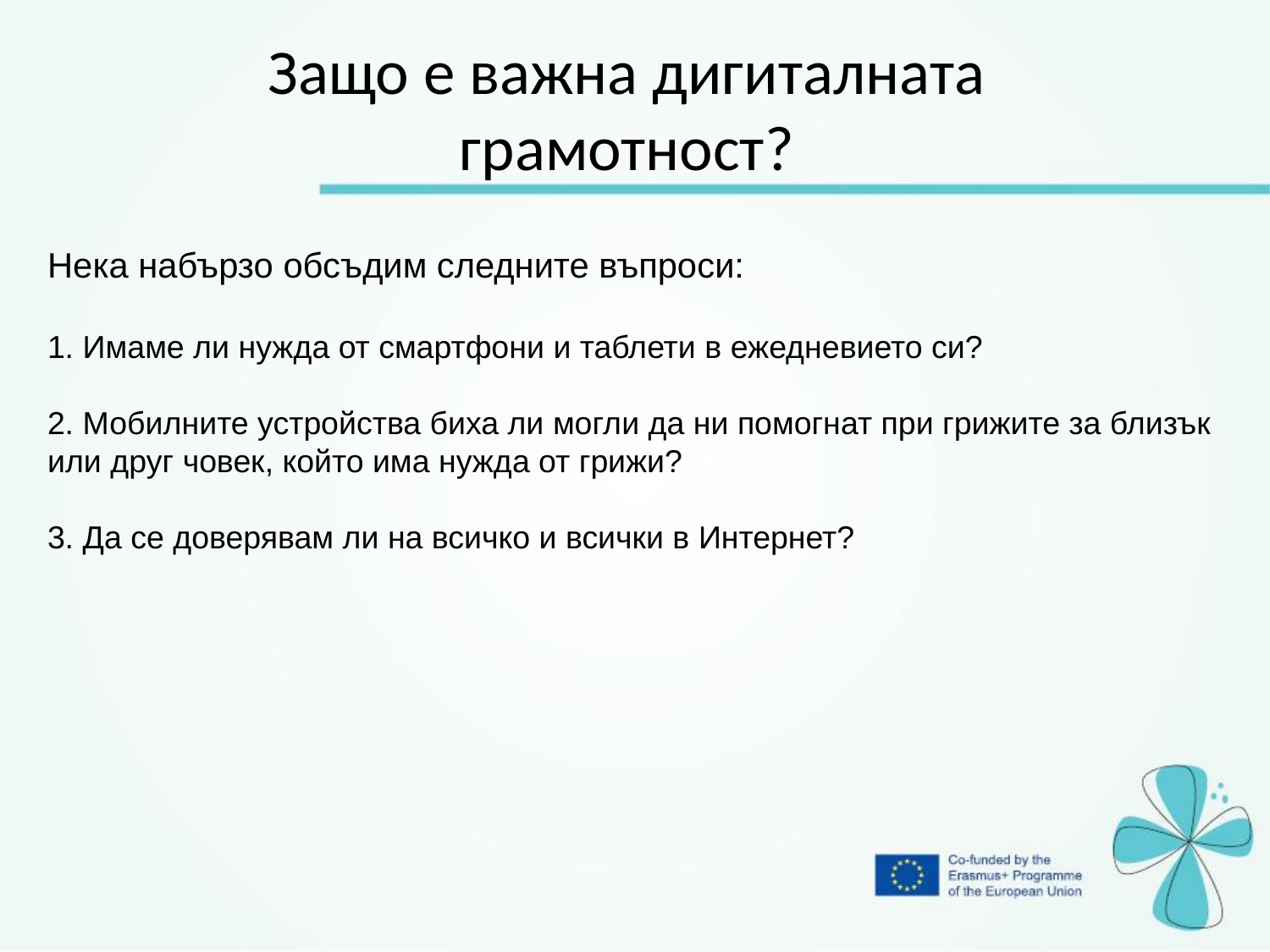

Защо е важна дигиталната грамотност?
Нека набързо обсъдим следните въпроси:

1. Имаме ли нужда от смартфони и таблети в ежедневието си?

2. Мобилните устройства биха ли могли да ни помогнат при грижите за близък или друг човек, който има нужда от грижи?

3. Да се доверявам ли на всичко и всички в Интернет?